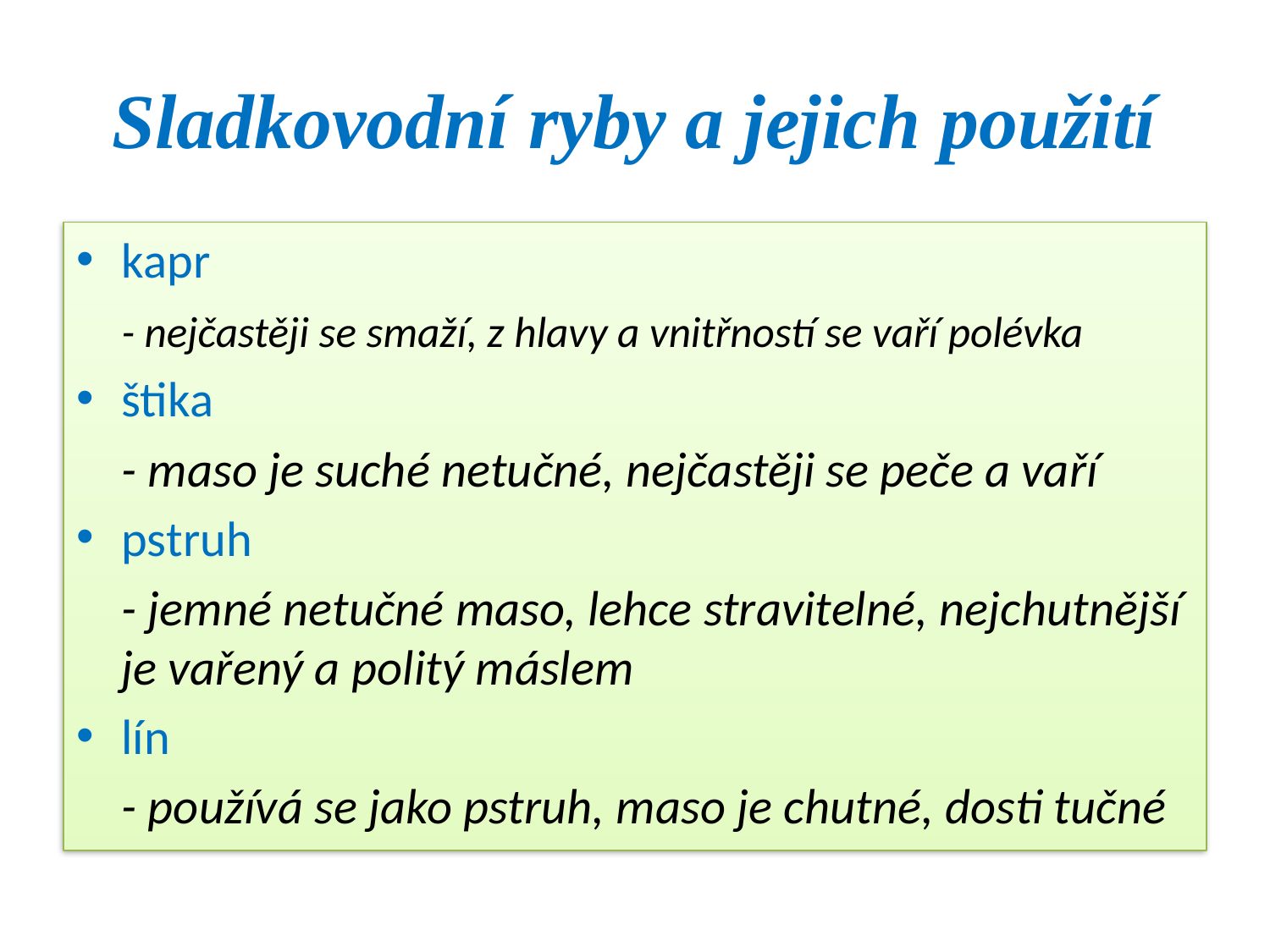

# Sladkovodní ryby a jejich použití
kapr
	- nejčastěji se smaží, z hlavy a vnitřností se vaří polévka
štika
	- maso je suché netučné, nejčastěji se peče a vaří
pstruh
	- jemné netučné maso, lehce stravitelné, nejchutnější je vařený a politý máslem
lín
	- používá se jako pstruh, maso je chutné, dosti tučné